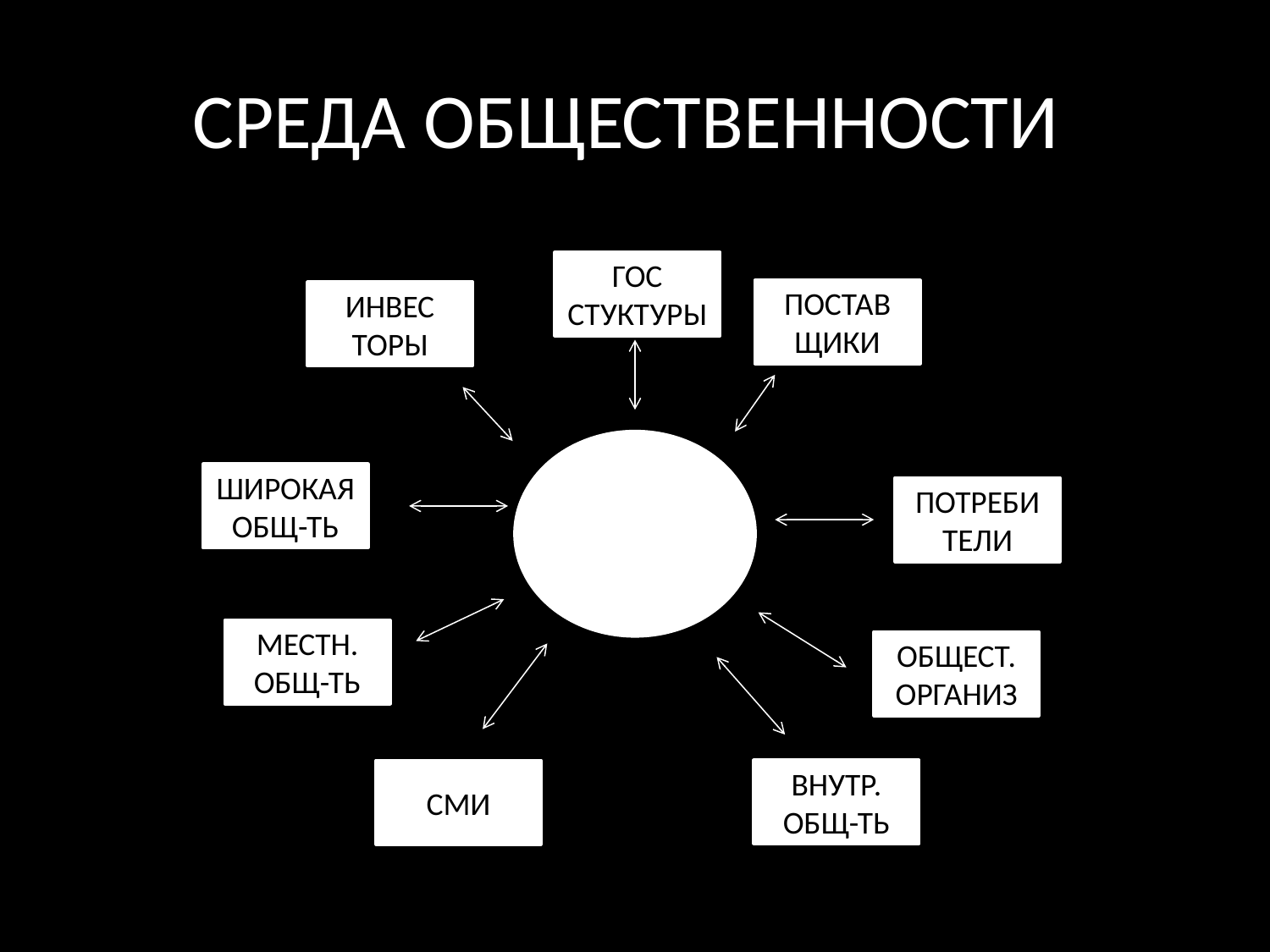

# СРЕДА ОБЩЕСТВЕННОСТИ

ГОС
СТУКТУРЫ
ПОСТАВ
ЩИКИ
ИНВЕС
ТОРЫ

ШИРОКАЯ
ОБЩ-ТЬ
ПОТРЕБИТЕЛИ
МЕСТН.
ОБЩ-ТЬ
ОБЩЕСТ.ОРГАНИЗ
ВНУТР.
ОБЩ-ТЬ
СМИ